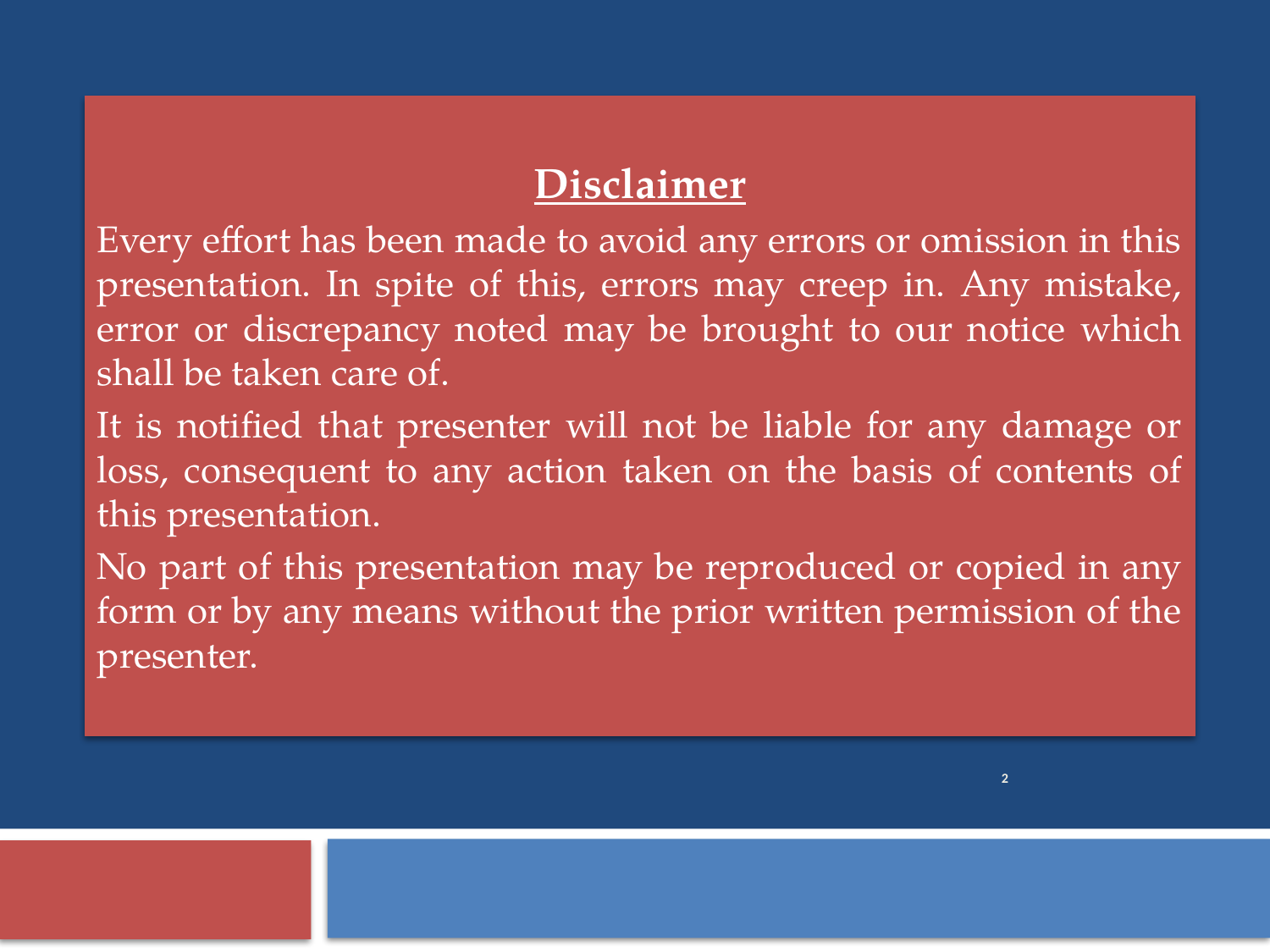

Disclaimer
Every effort has been made to avoid any errors or omission in this presentation. In spite of this, errors may creep in. Any mistake, error or discrepancy noted may be brought to our notice which shall be taken care of.
It is notified that presenter will not be liable for any damage or loss, consequent to any action taken on the basis of contents of this presentation.
No part of this presentation may be reproduced or copied in any form or by any means without the prior written permission of the presenter.
2